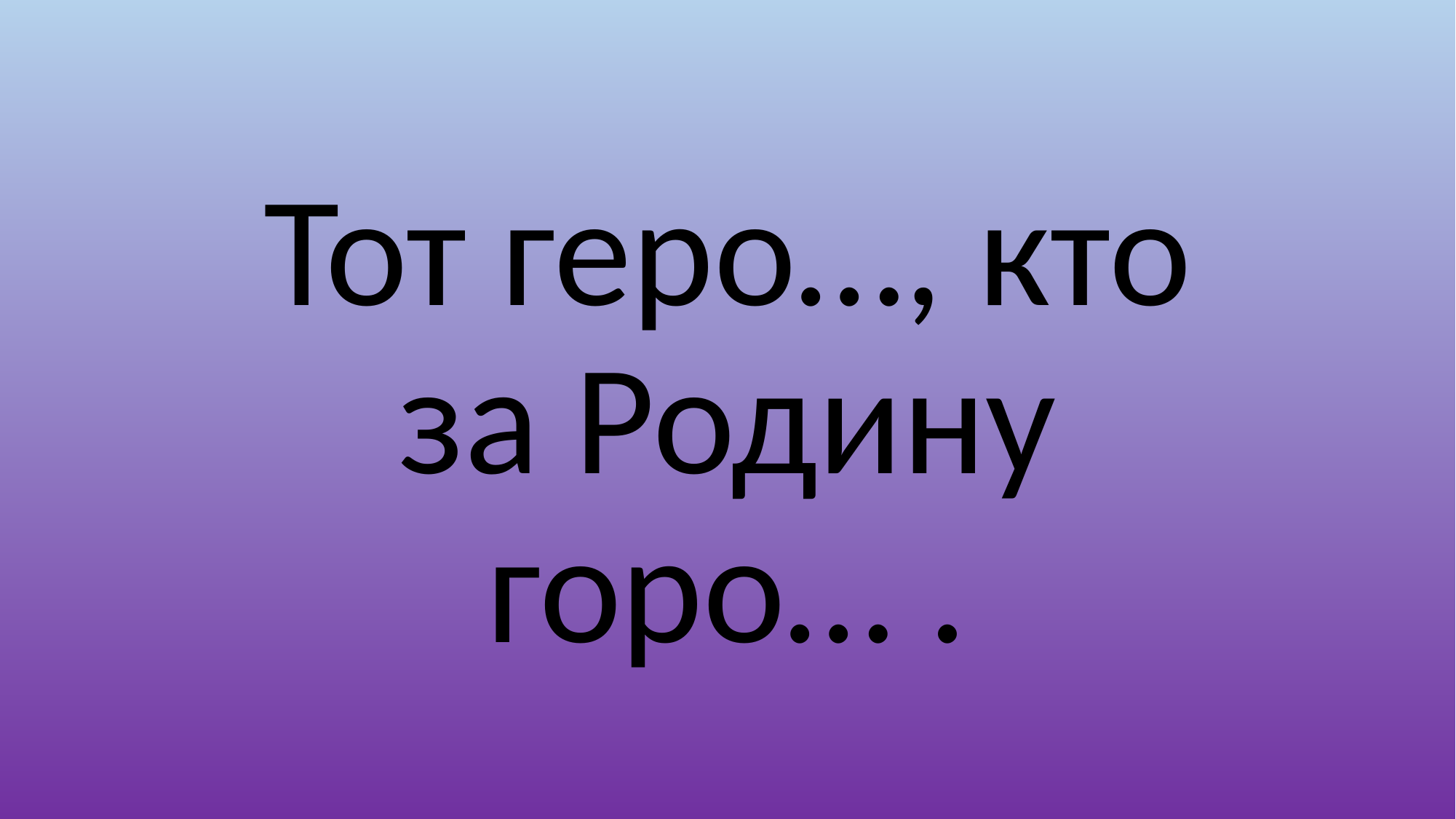

#
Тот геро…, кто за Родину горо… .